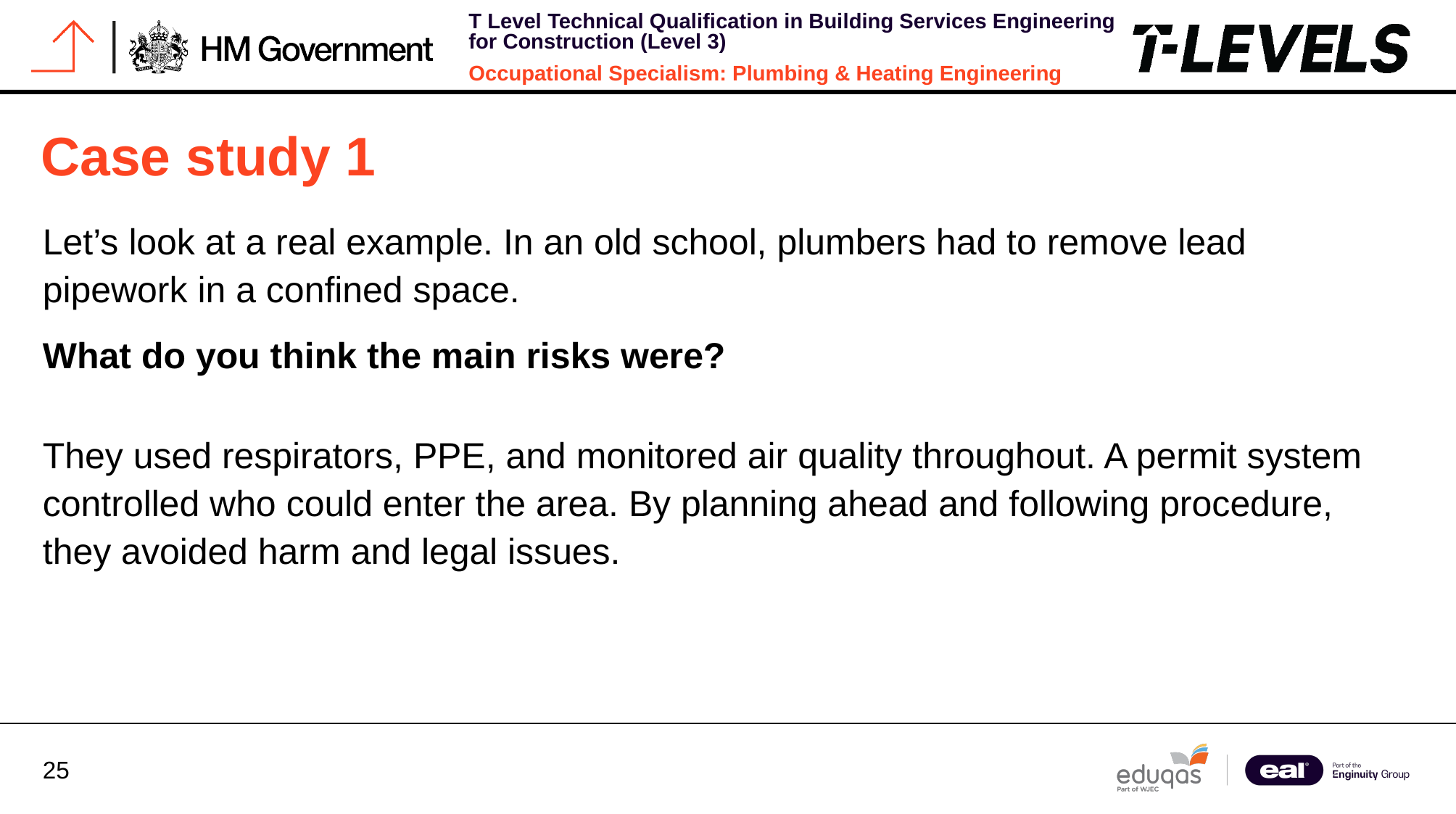

# Case study 1
Let’s look at a real example. In an old school, plumbers had to remove lead pipework in a confined space.
What do you think the main risks were?

They used respirators, PPE, and monitored air quality throughout. A permit system controlled who could enter the area. By planning ahead and following procedure, they avoided harm and legal issues.